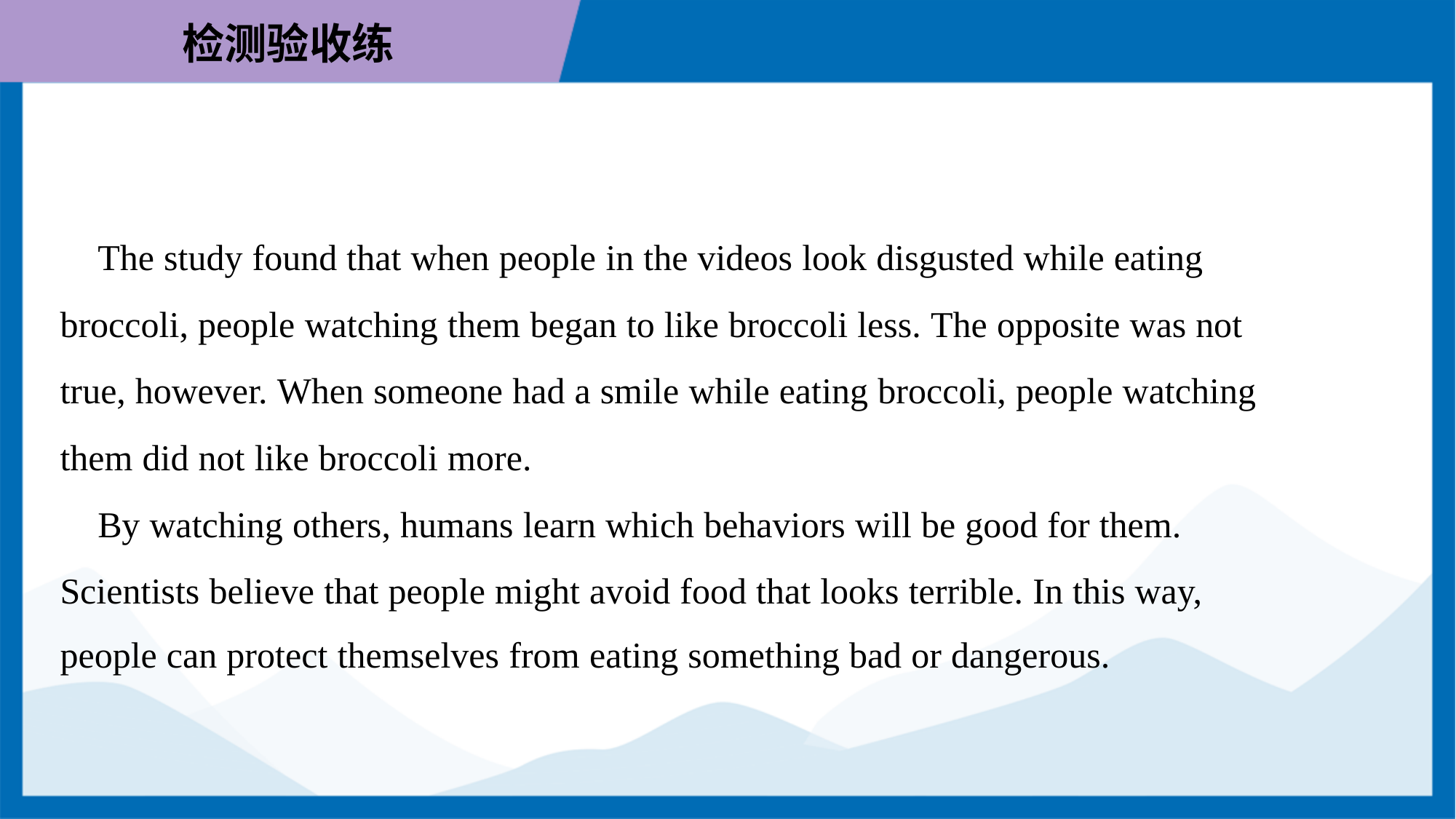

The study found that when people in the videos look disgusted while eating
broccoli, people watching them began to like broccoli less. The opposite was not
true, however. When someone had a smile while eating broccoli, people watching
them did not like broccoli more.
    By watching others, humans learn which behaviors will be good for them.
Scientists believe that people might avoid food that looks terrible. In this way,
people can protect themselves from eating something bad or dangerous.